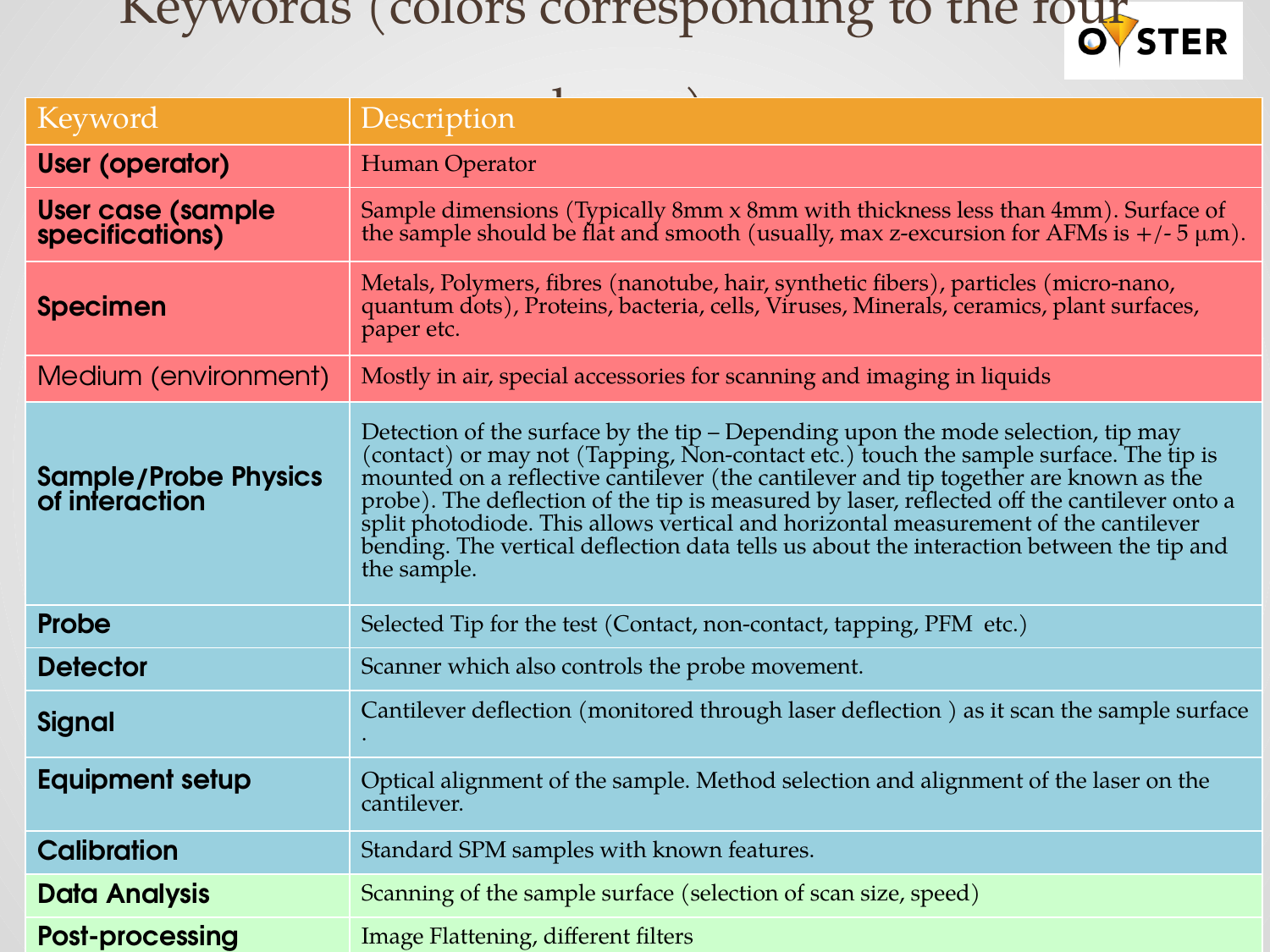

# Keywords (colors corresponding to the four classes)
| Keyword | Description |
| --- | --- |
| User (operator) | Human Operator |
| User case (sample specifications) | Sample dimensions (Typically 8mm x 8mm with thickness less than 4mm). Surface of the sample should be flat and smooth (usually, max z-excursion for AFMs is +/- 5 µm). |
| Specimen | Metals, Polymers, fibres (nanotube, hair, synthetic fibers), particles (micro-nano, quantum dots), Proteins, bacteria, cells, Viruses, Minerals, ceramics, plant surfaces, paper etc. |
| Medium (environment) | Mostly in air, special accessories for scanning and imaging in liquids |
| Sample/Probe Physics of interaction | Detection of the surface by the tip – Depending upon the mode selection, tip may (contact) or may not (Tapping, Non-contact etc.) touch the sample surface. The tip is mounted on a reflective cantilever (the cantilever and tip together are known as the probe). The deflection of the tip is measured by laser, reflected off the cantilever onto a split photodiode. This allows vertical and horizontal measurement of the cantilever bending. The vertical deflection data tells us about the interaction between the tip and the sample. |
| Probe | Selected Tip for the test (Contact, non-contact, tapping, PFM etc.) |
| Detector | Scanner which also controls the probe movement. |
| Signal | Cantilever deflection (monitored through laser deflection ) as it scan the sample surface . |
| Equipment setup | Optical alignment of the sample. Method selection and alignment of the laser on the cantilever. |
| Calibration | Standard SPM samples with known features. |
| Data Analysis | Scanning of the sample surface (selection of scan size, speed) |
| Post-processing | Image Flattening, different filters |